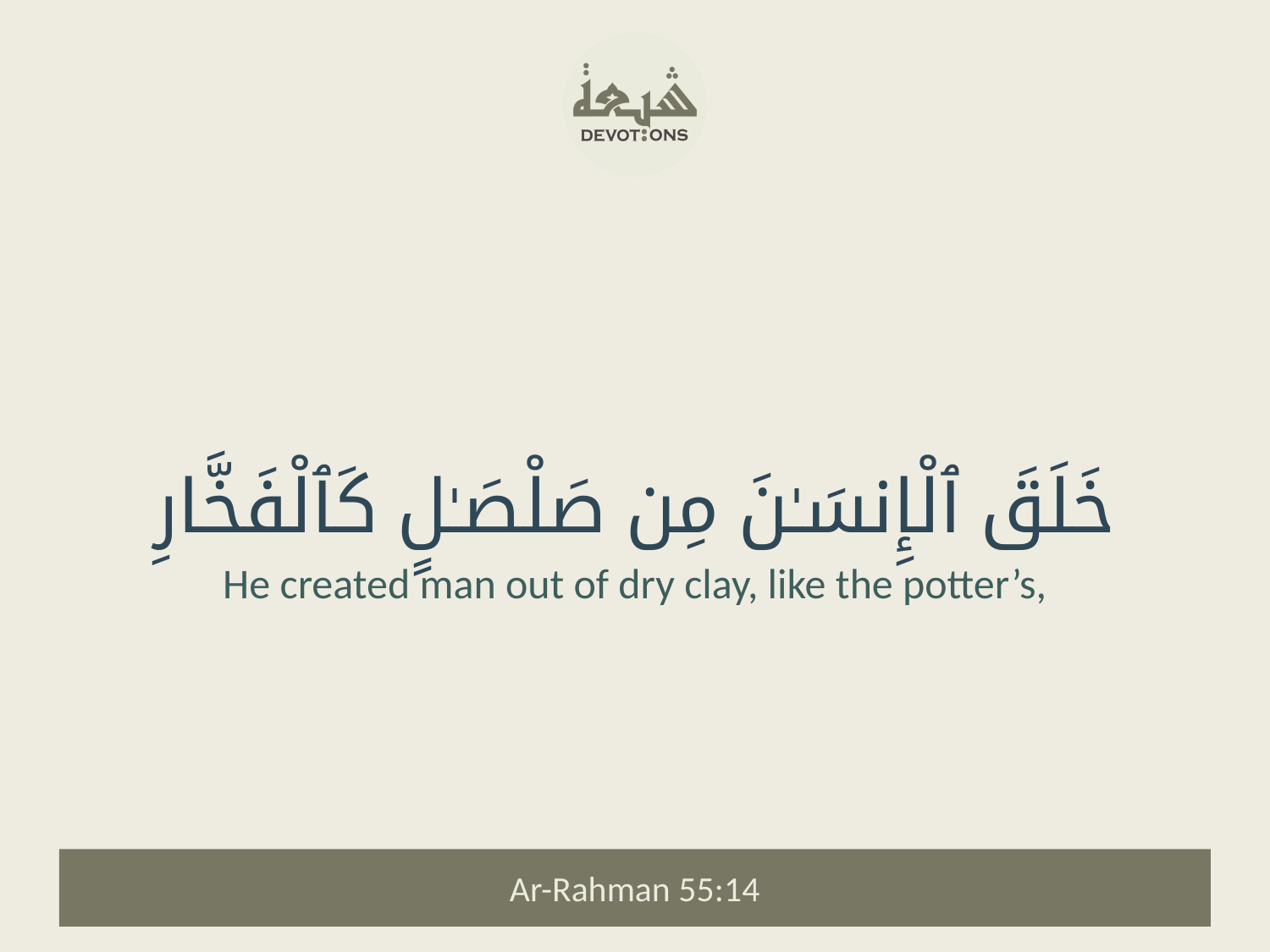

خَلَقَ ٱلْإِنسَـٰنَ مِن صَلْصَـٰلٍ كَٱلْفَخَّارِ
He created man out of dry clay, like the potter’s,
Ar-Rahman 55:14